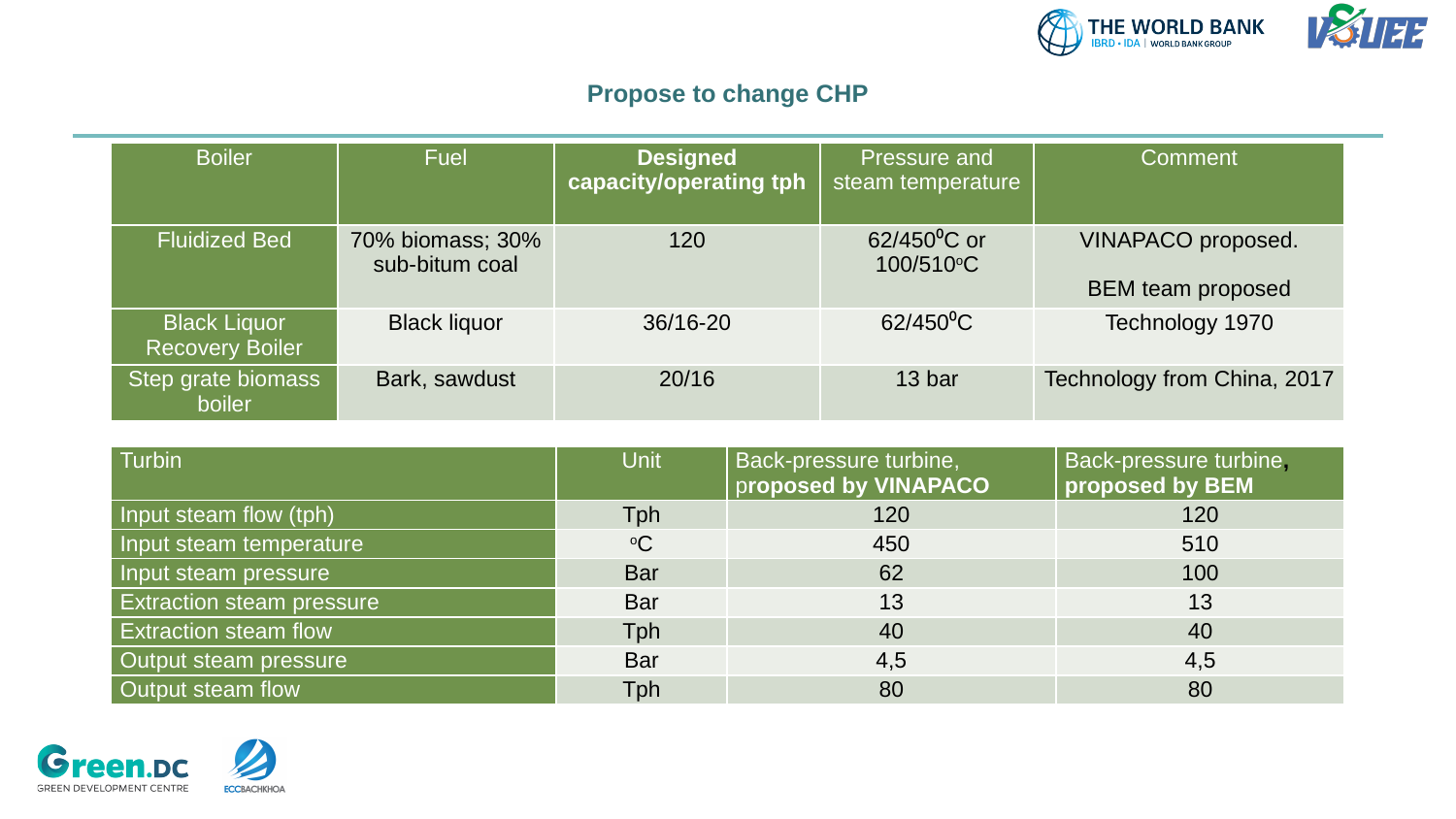

# Propose to change CHP
| Boiler | Fuel | Designed capacity/operating tph | Pressure and steam temperature | Comment |
| --- | --- | --- | --- | --- |
| Fluidized Bed | 70% biomass; 30% sub-bitum coal | 120 | 62/450⁰C or 100/510oC | VINAPACO proposed. BEM team proposed |
| Black Liquor Recovery Boiler | Black liquor | 36/16-20 | 62/450⁰C | Technology 1970 |
| Step grate biomass boiler | Bark, sawdust | 20/16 | 13 bar | Technology from China, 2017 |
| Turbin | Unit | Back-pressure turbine, proposed by VINAPACO | Back-pressure turbine, proposed by BEM |
| --- | --- | --- | --- |
| Input steam flow (tph) | Tph | 120 | 120 |
| Input steam temperature | oC | 450 | 510 |
| Input steam pressure | Bar | 62 | 100 |
| Extraction steam pressure | Bar | 13 | 13 |
| Extraction steam flow | Tph | 40 | 40 |
| Output steam pressure | Bar | 4,5 | 4,5 |
| Output steam flow | Tph | 80 | 80 |